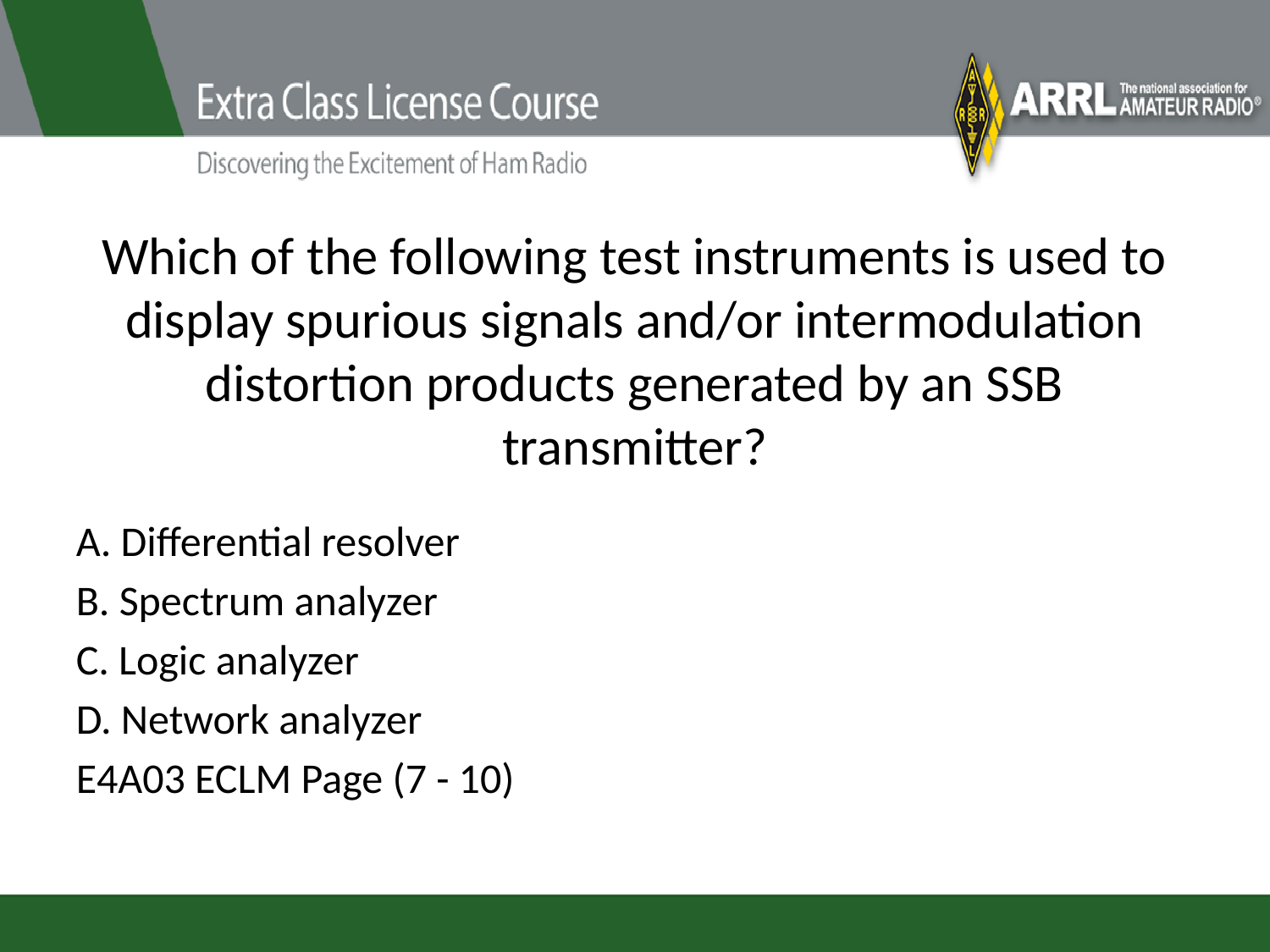

# Which of the following test instruments is used to display spurious signals and/or intermodulation distortion products generated by an SSB transmitter?
A. Differential resolver
B. Spectrum analyzer
C. Logic analyzer
D. Network analyzer
E4A03 ECLM Page (7 - 10)